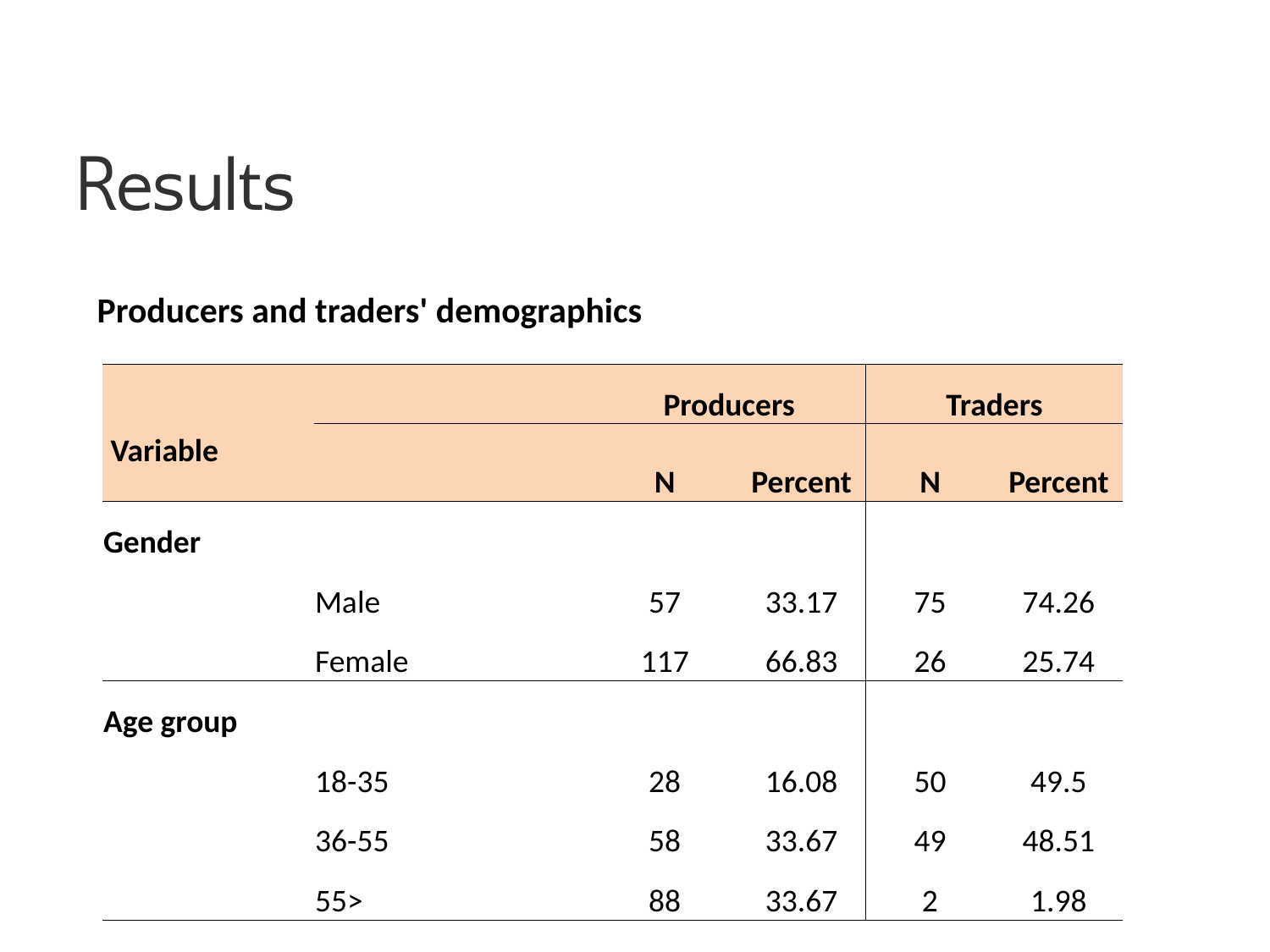

# Results
Producers and traders' demographics
| Variable |  | Producers |  | Traders |  |
| --- | --- | --- | --- | --- | --- |
|  |  | N | Percent | N | Percent |
| Gender |  |  |  |  |  |
|  | Male | 57 | 33.17 | 75 | 74.26 |
|  | Female | 117 | 66.83 | 26 | 25.74 |
| Age group |  |  |  |  |  |
|  | 18-35 | 28 | 16.08 | 50 | 49.5 |
|  | 36-55 | 58 | 33.67 | 49 | 48.51 |
|  | 55> | 88 | 33.67 | 2 | 1.98 |